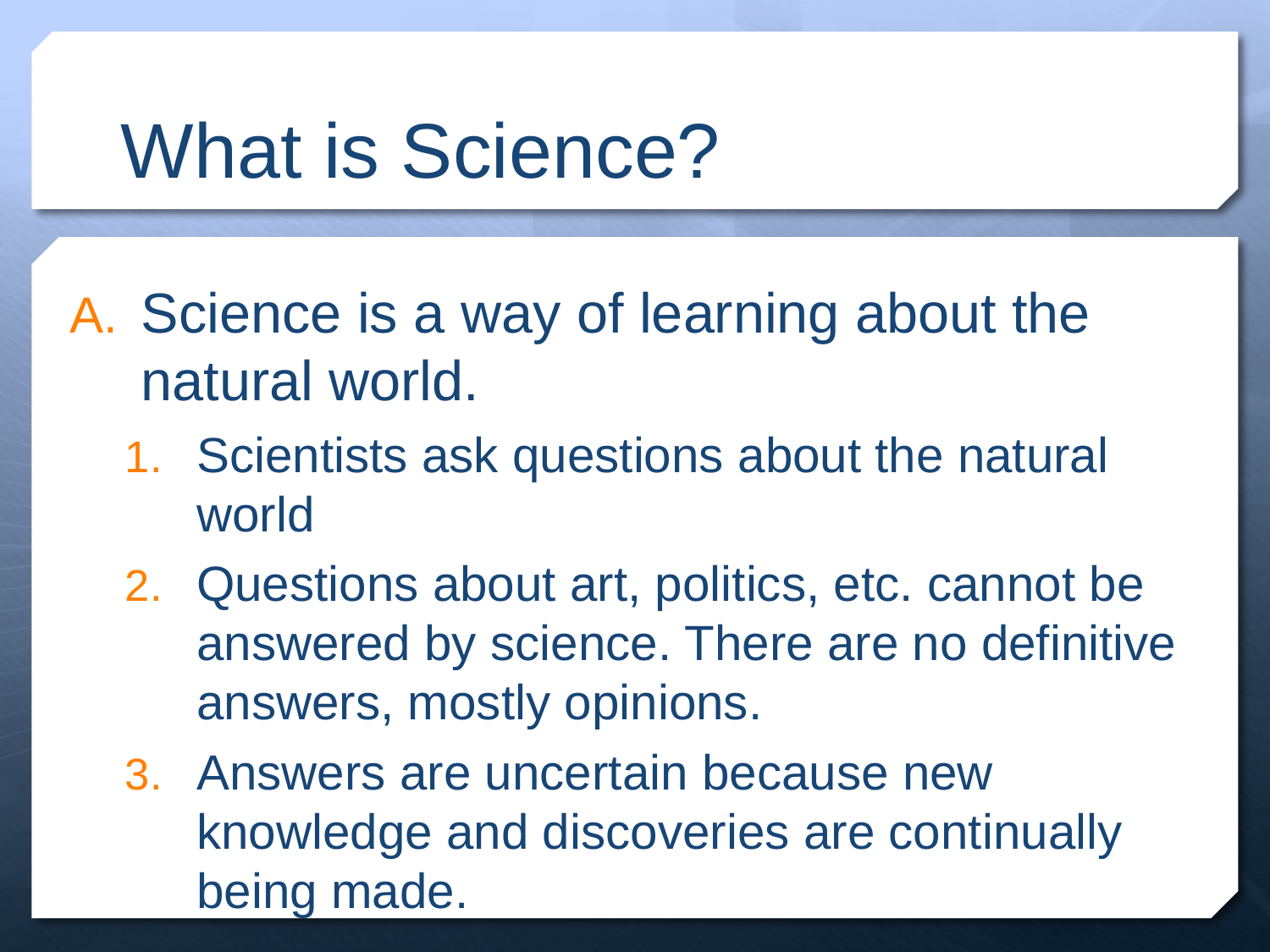

# What is Science?
Science is a way of learning about the natural world.
Scientists ask questions about the natural world
Questions about art, politics, etc. cannot be answered by science. There are no definitive answers, mostly opinions.
Answers are uncertain because new knowledge and discoveries are continually being made.